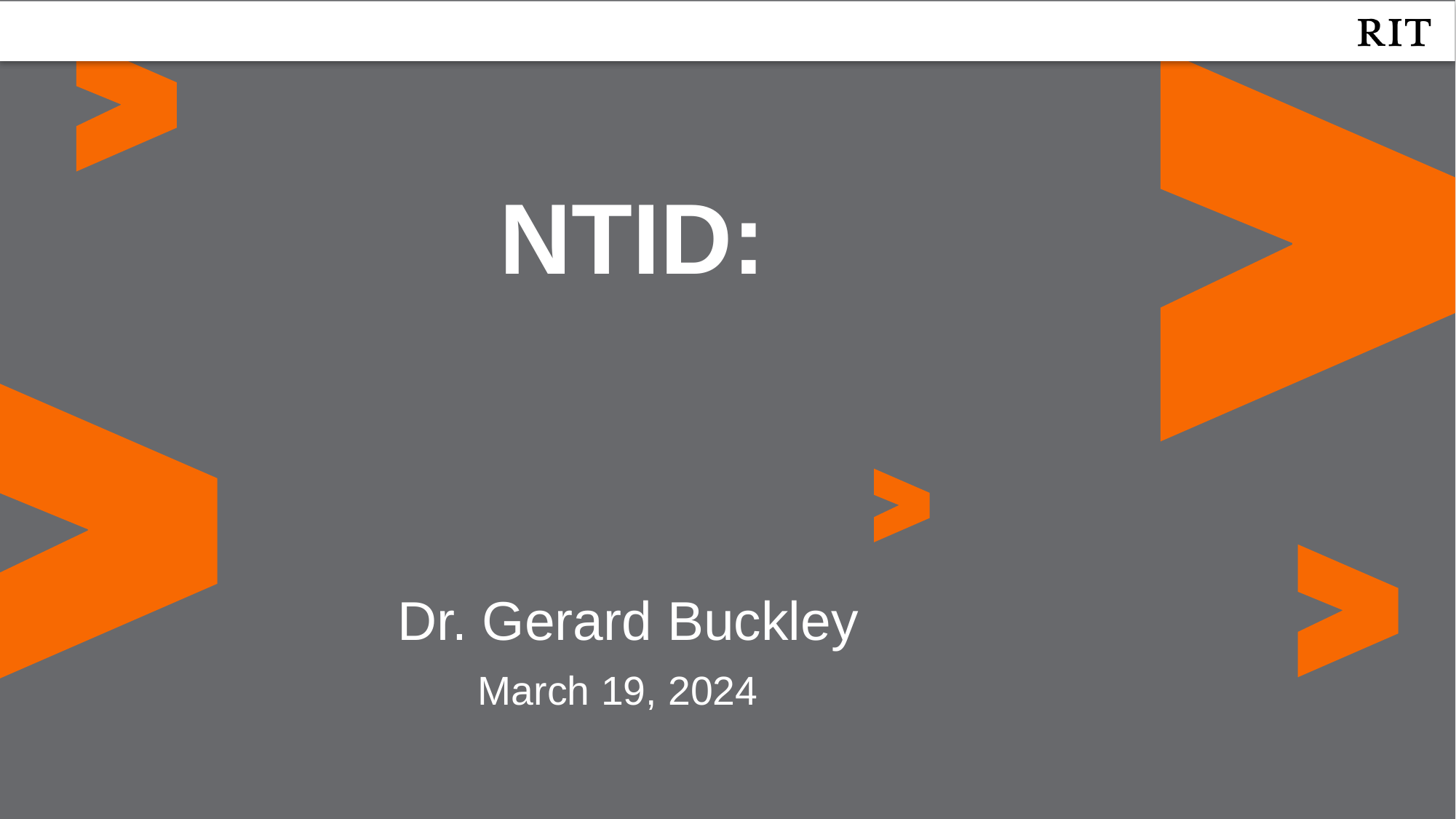

NTID:

Dr. Gerard Buckley
March 19, 2024